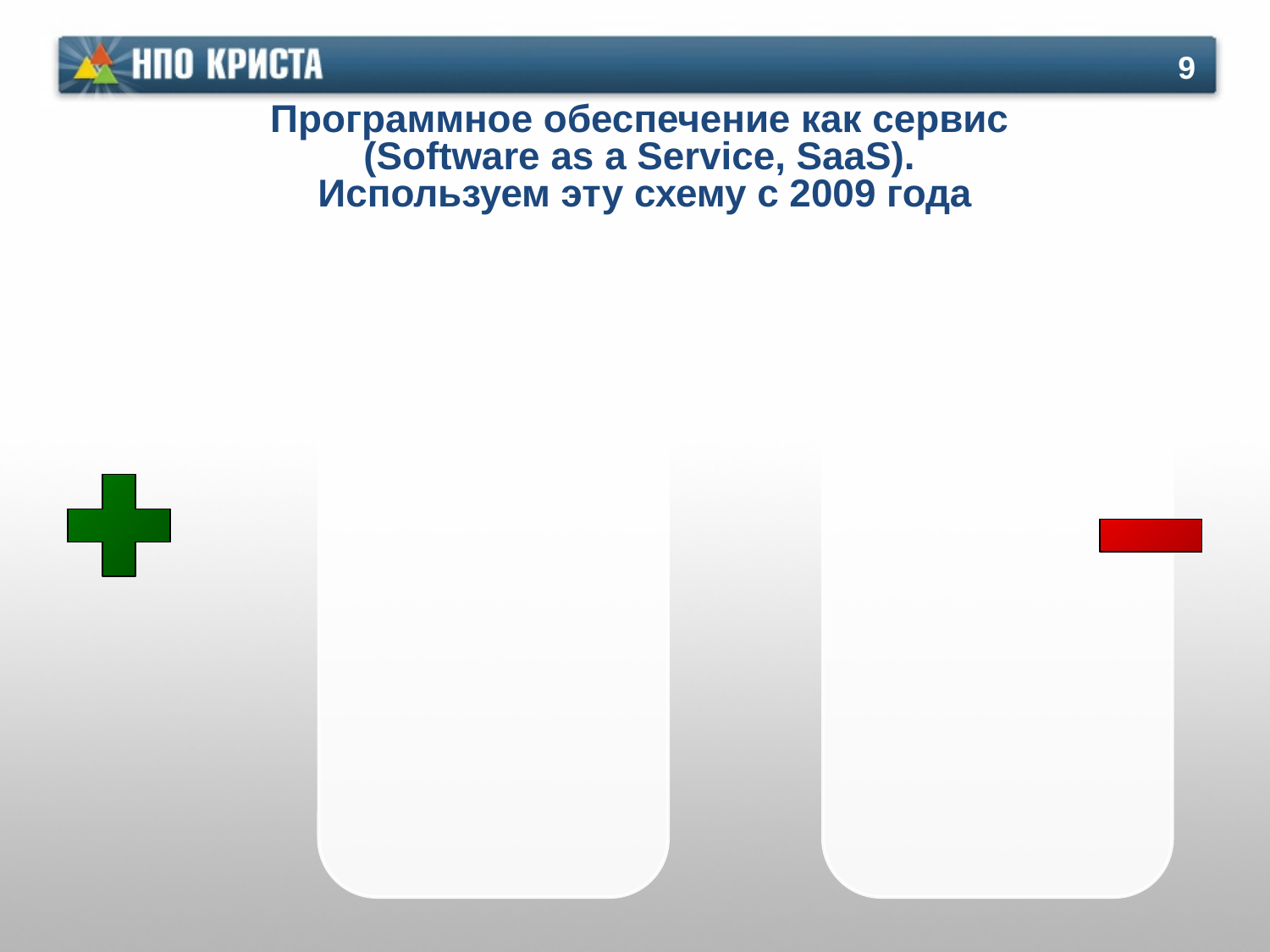

9
# Программное обеспечение как сервис (Software as a Service, SaaS). Используем эту схему с 2009 года